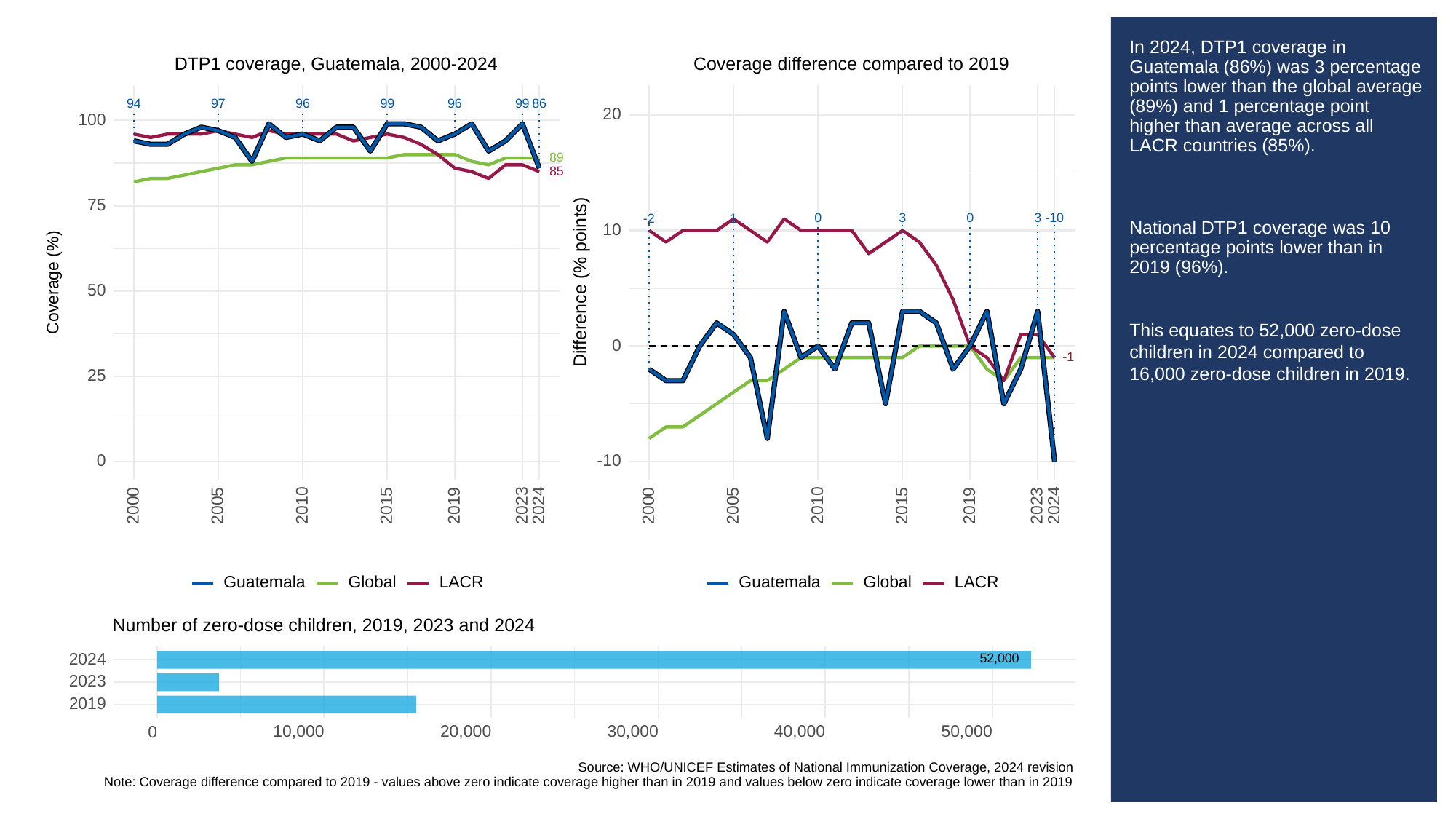

# In 2024, DTP1 coverage in Guatemala (86%) was 3 percentage points lower than the global average (89%) and 1 percentage point higher than average across all LACR countries (85%).

National DTP1 coverage was 10 percentage points lower than in 2019 (96%).

This equates to 52,000 zero-dose children in 2024 compared to 16,000 zero-dose children in 2019.

DTP1 coverage, Guatemala, 2000-2024
Coverage difference compared to 2019

94
97
96
99
96
99
86
20

100

89

85

75

3
3
0
0
-10
-2
1

10

Difference (% points)
Coverage (%)
50

0

-1
-1
25

0
-10

2023
2023
2000
2005
2010
2015
2019
2024
2000
2005
2010
2015
2019
2024
Guatemala
Global
LACR
Guatemala
Global
LACR

Number of zero-dose children, 2019, 2023 and 2024

52,000
2024

2023

2019

10,000
20,000
30,000
40,000
50,000
0
Source: WHO/UNICEF Estimates of National Immunization Coverage, 2024 revision
Note: Coverage difference compared to 2019 - values above zero indicate coverage higher than in 2019 and values below zero indicate coverage lower than in 2019